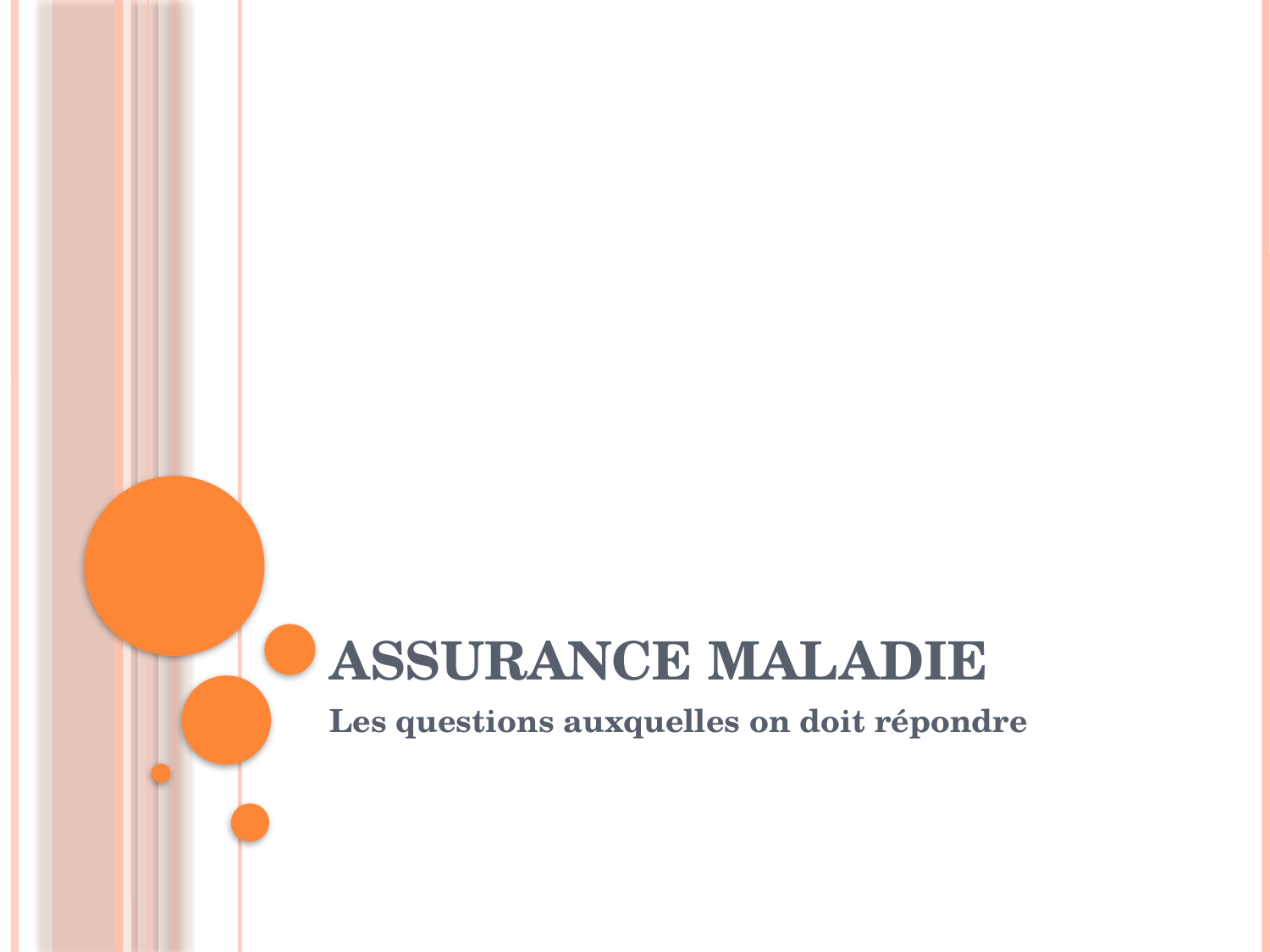

# Assurance maladie
Les questions auxquelles on doit répondre